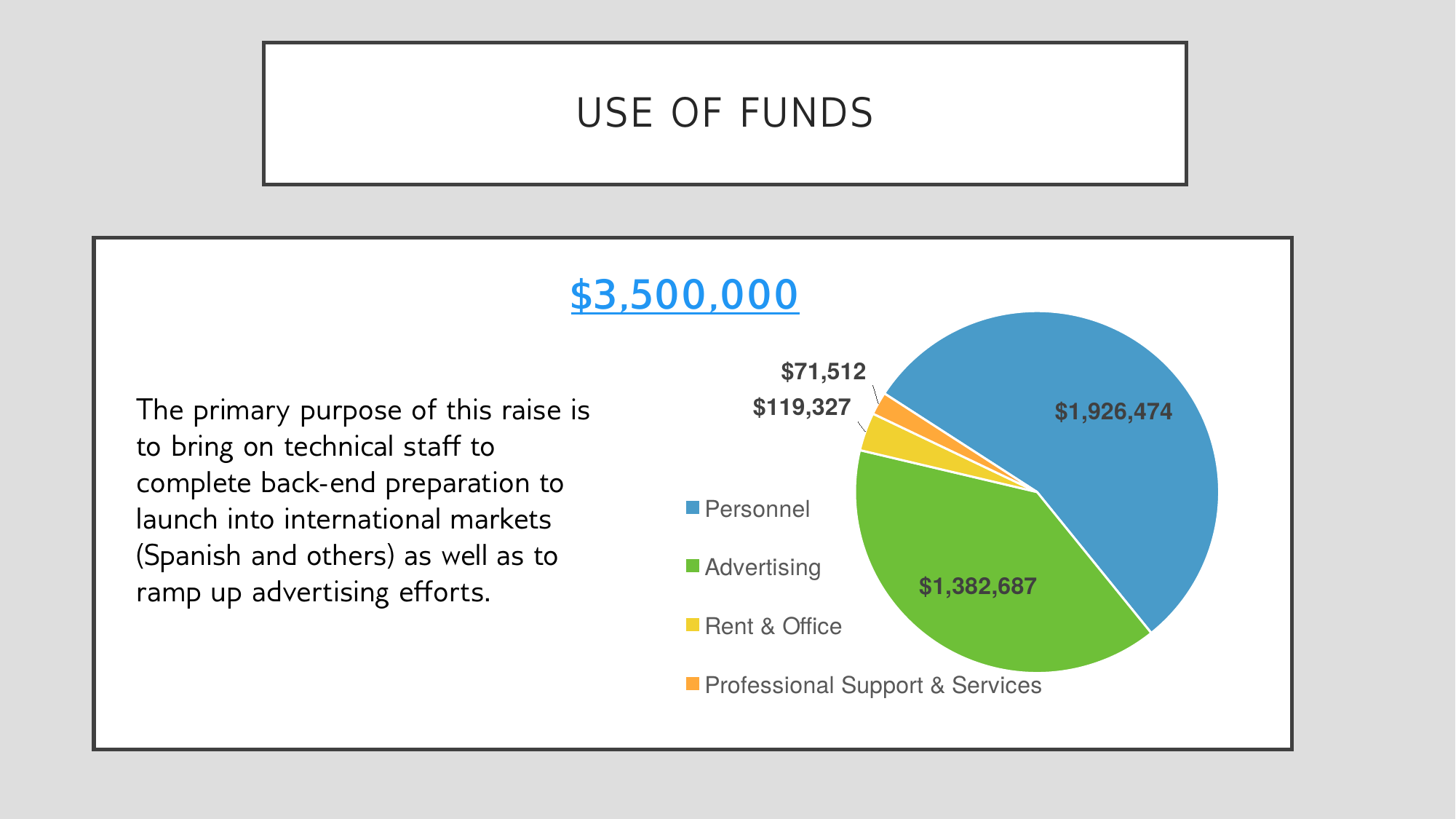

# Use of funds

$3,500,000

### Chart

| Category |  |
|---|---|
| Personnel | 1926474.27559775 |
| Advertising | 1382687.24254083 |
| Rent & Office | 119326.9443124629 |
| Professional Support & Services | 71511.53754895825 |
The primary purpose of this raise is to bring on technical staff to complete back-end preparation to launch into international markets (Spanish and others) as well as to ramp up advertising efforts.